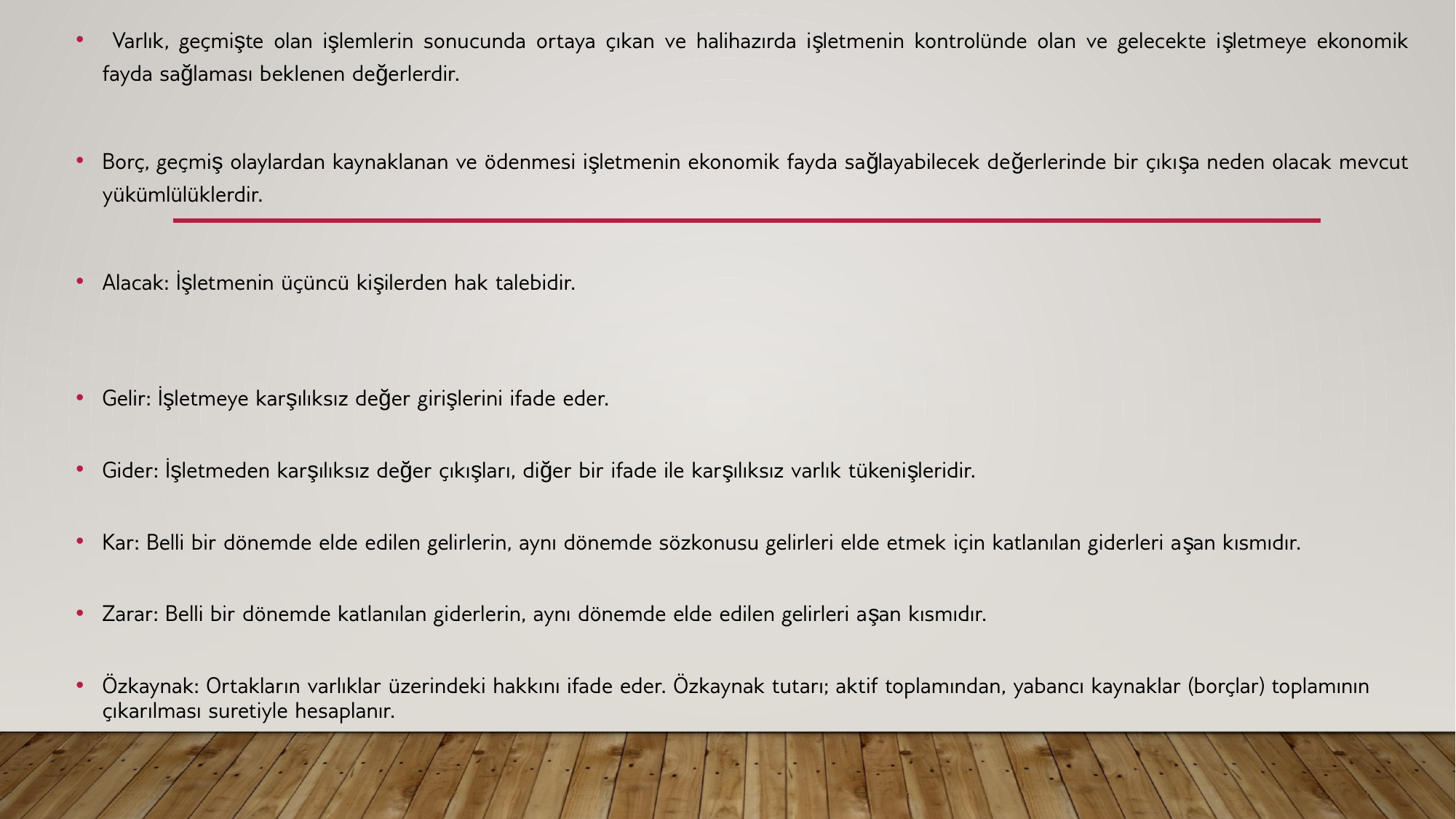

Varlık, geçmişte olan işlemlerin sonucunda ortaya çıkan ve halihazırda işletmenin kontrolünde olan ve gelecekte işletmeye ekonomik fayda sağlaması beklenen değerlerdir.

Borç, geçmiş olaylardan kaynaklanan ve ödenmesi işletmenin ekonomik fayda sağlayabilecek değerlerinde bir çıkışa neden olacak mevcut yükümlülüklerdir.

Alacak: İşletmenin üçüncü kişilerden hak talebidir.

Gelir: İşletmeye karşılıksız değer girişlerini ifade eder.

Gider: İşletmeden karşılıksız değer çıkışları, diğer bir ifade ile karşılıksız varlık tükenişleridir.

Kar: Belli bir dönemde elde edilen gelirlerin, aynı dönemde sözkonusu gelirleri elde etmek için katlanılan giderleri aşan kısmıdır.

Zarar: Belli bir dönemde katlanılan giderlerin, aynı dönemde elde edilen gelirleri aşan kısmıdır.

Özkaynak: Ortakların varlıklar üzerindeki hakkını ifade eder. Özkaynak tutarı; aktif toplamından, yabancı kaynaklar (borçlar) toplamının çıkarılması suretiyle hesaplanır.